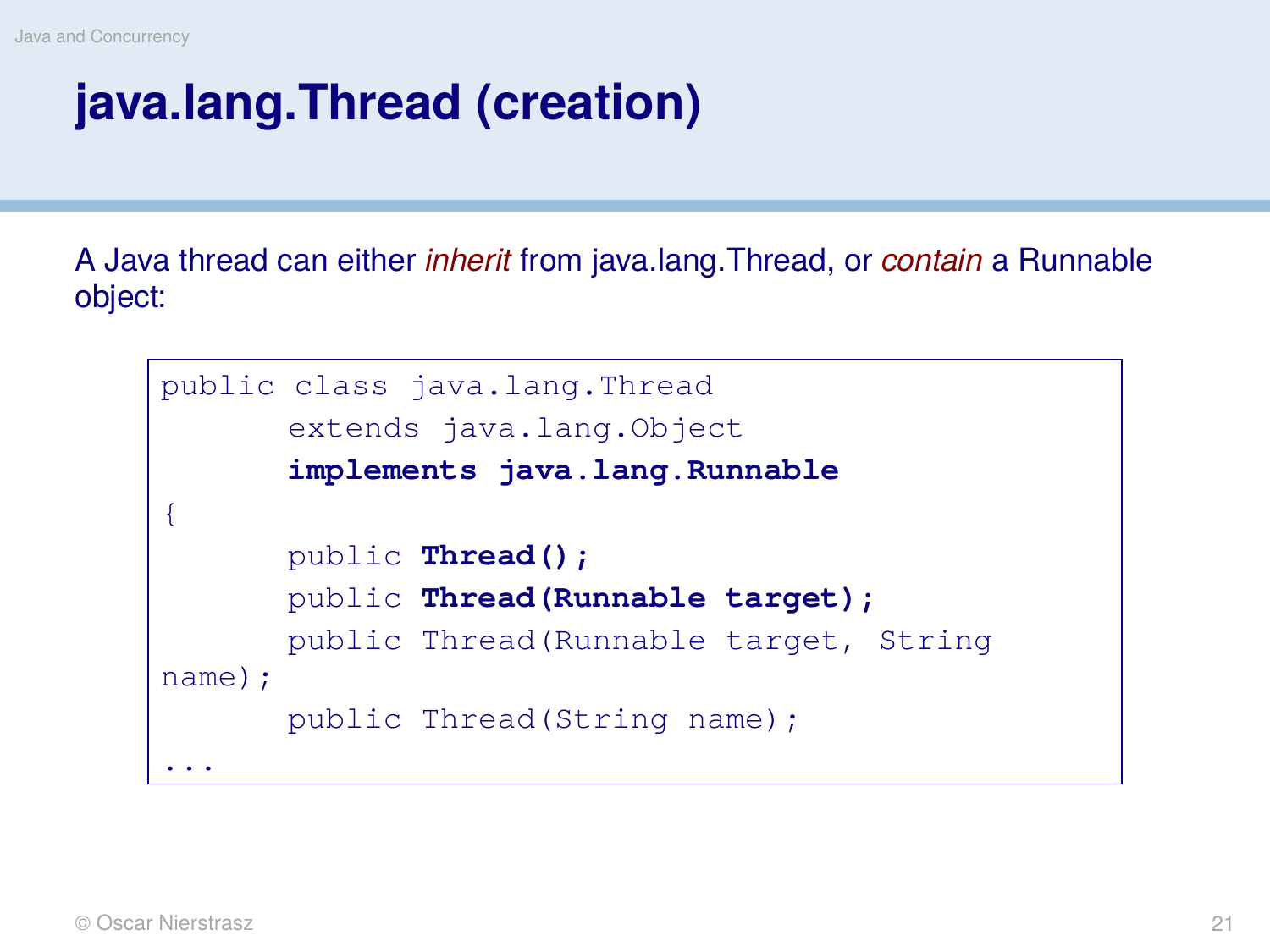

Java and Concurrency
# java.lang.Thread (creation)
A Java thread can either inherit from java.lang.Thread, or contain a Runnable object:
public class java.lang.Thread
	extends java.lang.Object
	implements java.lang.Runnable
{
	public Thread();
	public Thread(Runnable target);
	public Thread(Runnable target, String name);
	public Thread(String name);
...
© Oscar Nierstrasz
21